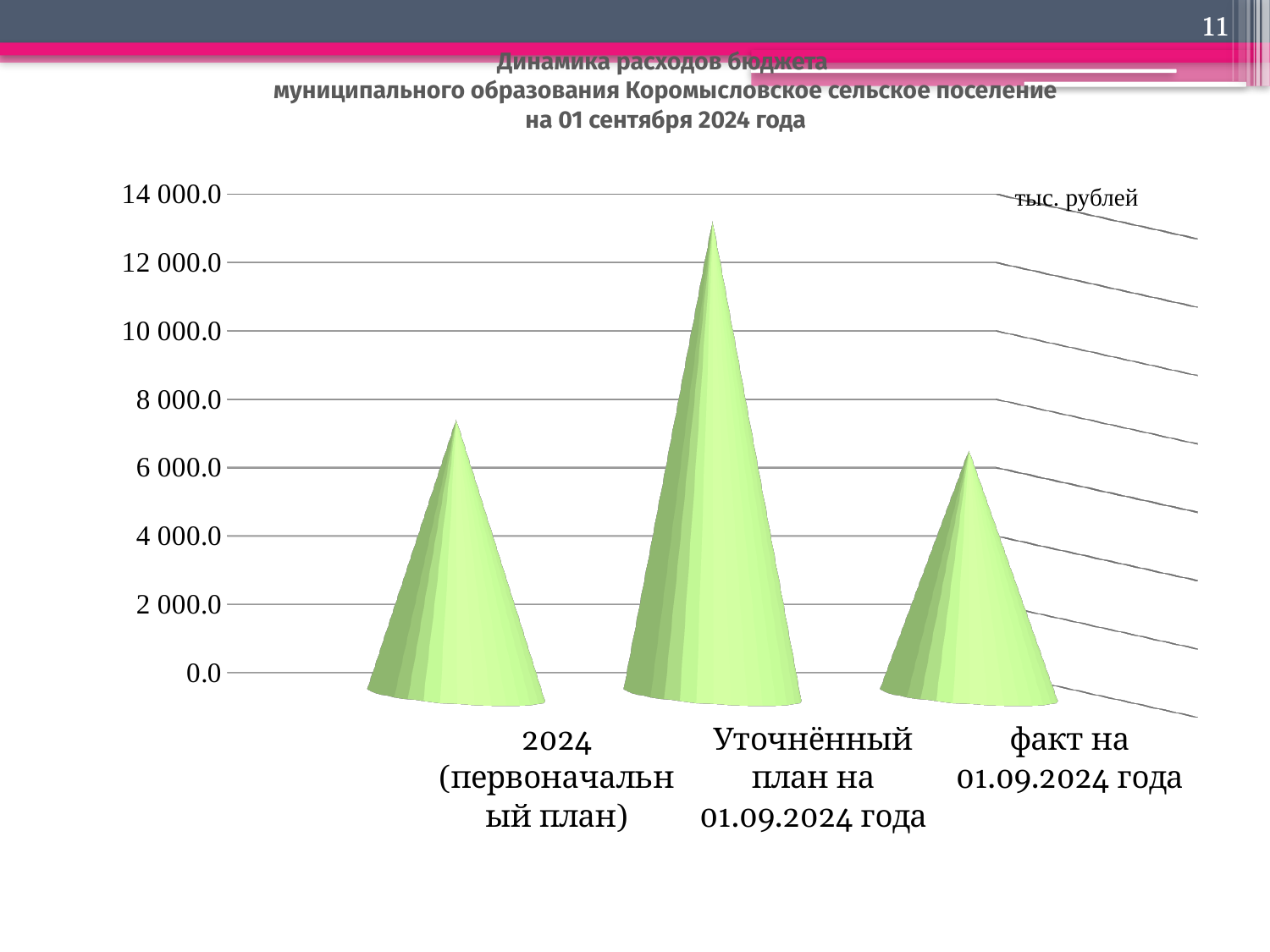

11
# Динамика расходов бюджета муниципального образования Коромысловское сельское поселение на 01 сентября 2024 года

[unsupported chart]

тыс. рублей